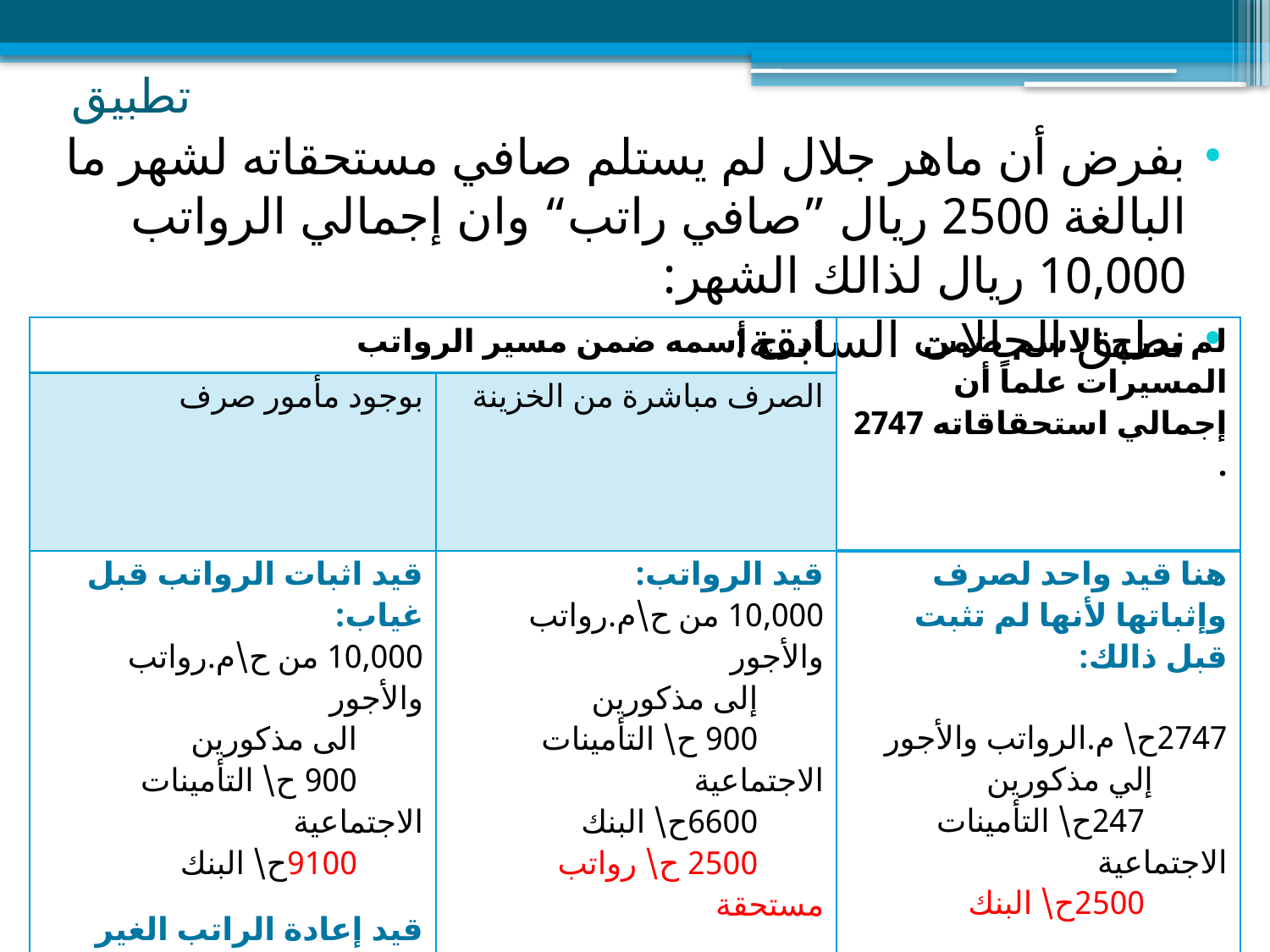

# تطبيق
بفرض أن ماهر جلال لم يستلم صافي مستحقاته لشهر ما البالغة 2500 ريال ”صافي راتب“ وان إجمالي الرواتب 10,000 ريال لذالك الشهر:
نطبق الحالات السابقة:

| أدرج أسمه ضمن مسير الرواتب |  | لم يدرج الاسم ضمن المسيرات علماً أن إجمالي استحقاقاته 2747 . |
| --- | --- | --- |
| بوجود مأمور صرف | الصرف مباشرة من الخزينة |  |
| قيد اثبات الرواتب قبل غياب: 10,000 من ح\م.رواتب والأجور الى مذكورين 900 ح\ التأمينات الاجتماعية 9100ح\ البنك قيد إعادة الراتب الغير مستلم: 2500 من ح\ البنك 2500 الى ح\ رواتب واجور مستحقة وعند قبضها يكون القيد: 2500من ح\ رواتب واجور مستحقة 2500الي ح\ البنك | قيد الرواتب: 10,000 من ح\م.رواتب والأجور إلى مذكورين 900 ح\ التأمينات الاجتماعية 6600ح\ البنك 2500 ح\ رواتب مستحقة وعند القبض مباشرة: 2500من ح\ رواتب وأجور مستحقة 2500الي ح\ البنك | هنا قيد واحد لصرف وإثباتها لأنها لم تثبت قبل ذالك: 2747ح\ م.الرواتب والأجور إلي مذكورين 247ح\ التأمينات الاجتماعية 2500ح\ البنك |